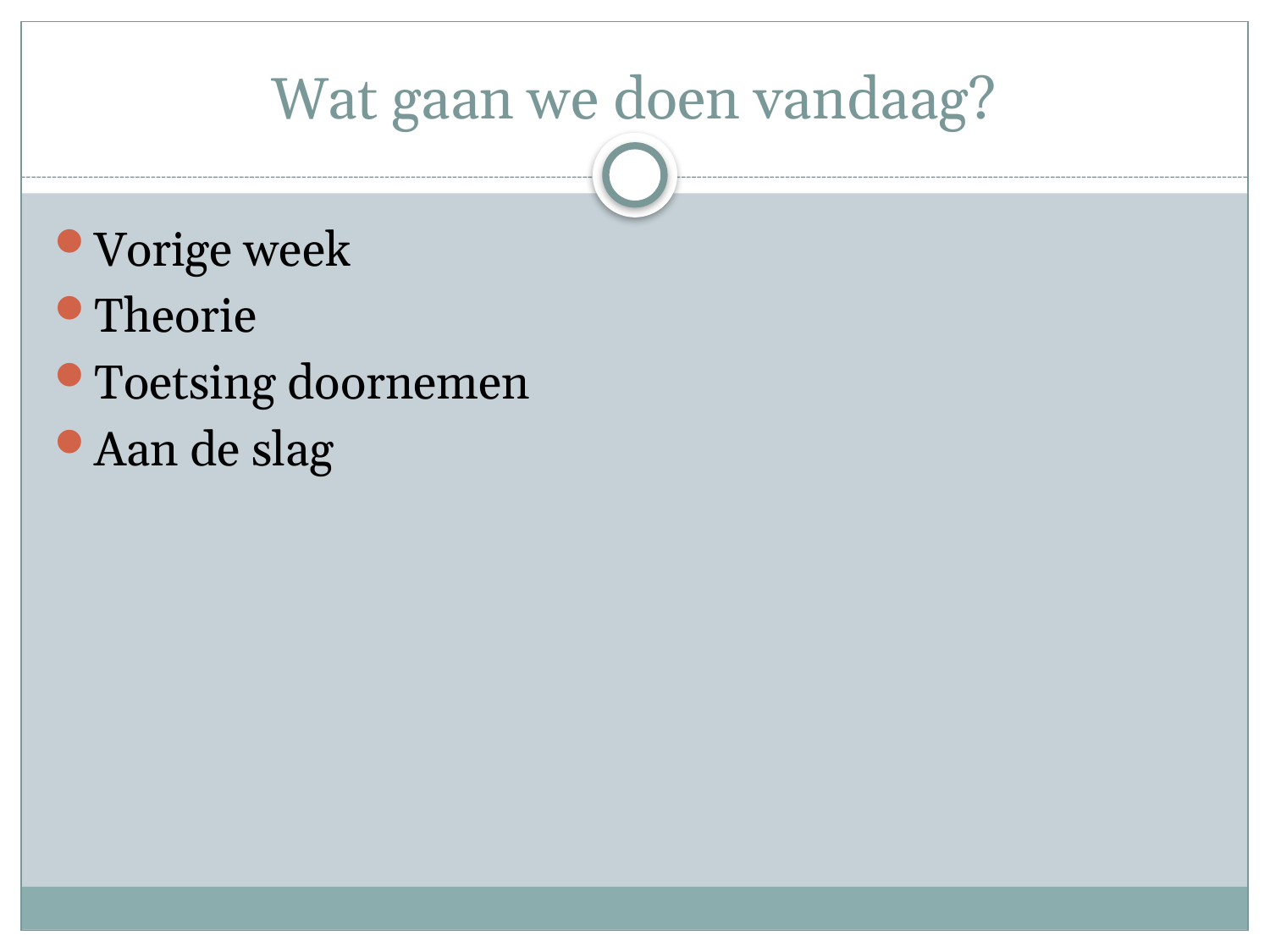

# Wat gaan we doen vandaag?
Vorige week
Theorie
Toetsing doornemen
Aan de slag